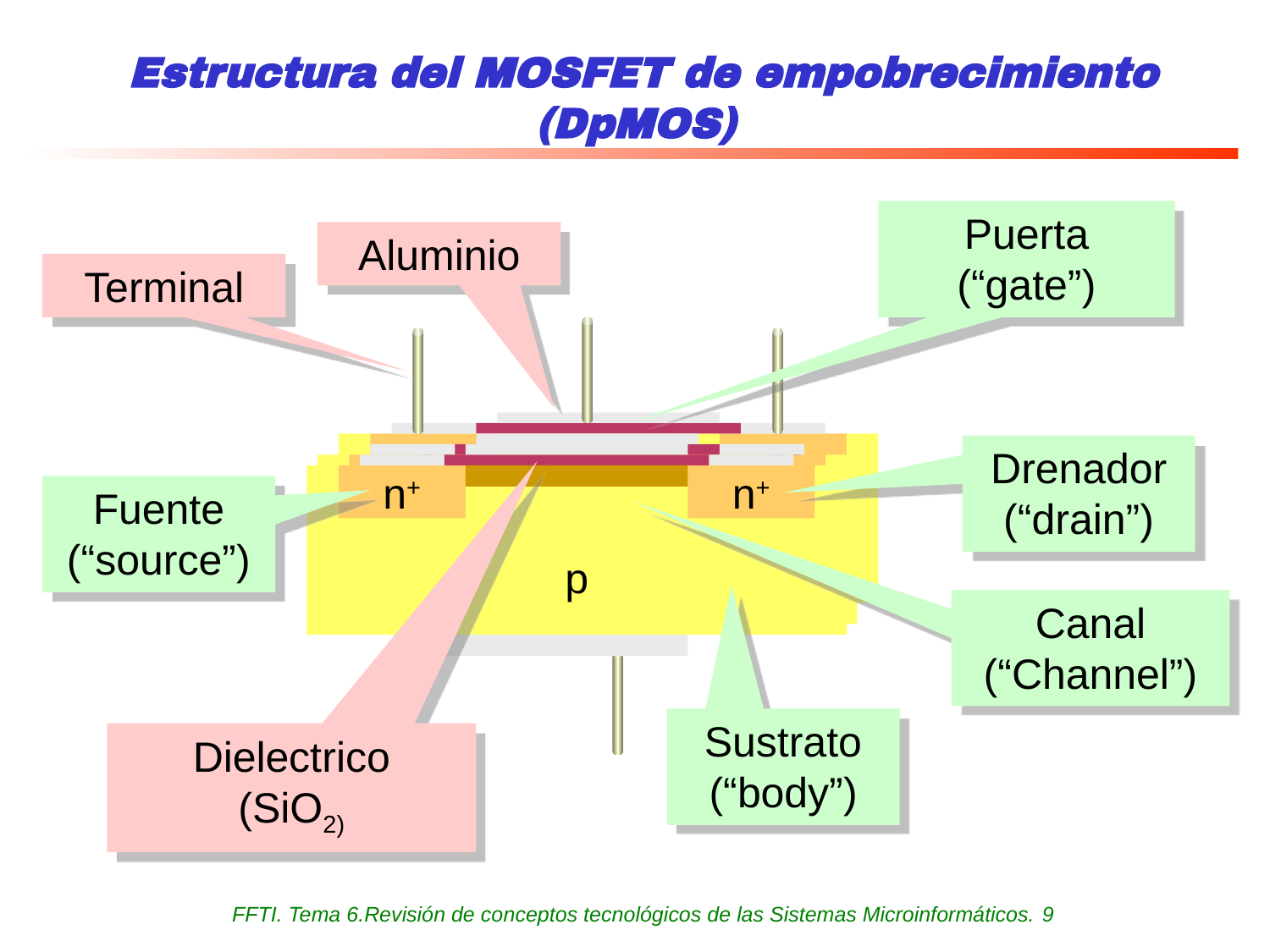

# Estructura del MOSFET de empobrecimiento (DpMOS)
Puerta (“gate”)
Aluminio
Terminal

n+

n+

p

n+

n+

p
Drenador (“drain”)

n+

n+

p

Fuente (“source”)
Canal (“Channel”)

Sustrato (“body”)
Dielectrico
(SiO2)
FFTI. Tema 6.Revisión de conceptos tecnológicos de las Sistemas Microinformáticos. 9